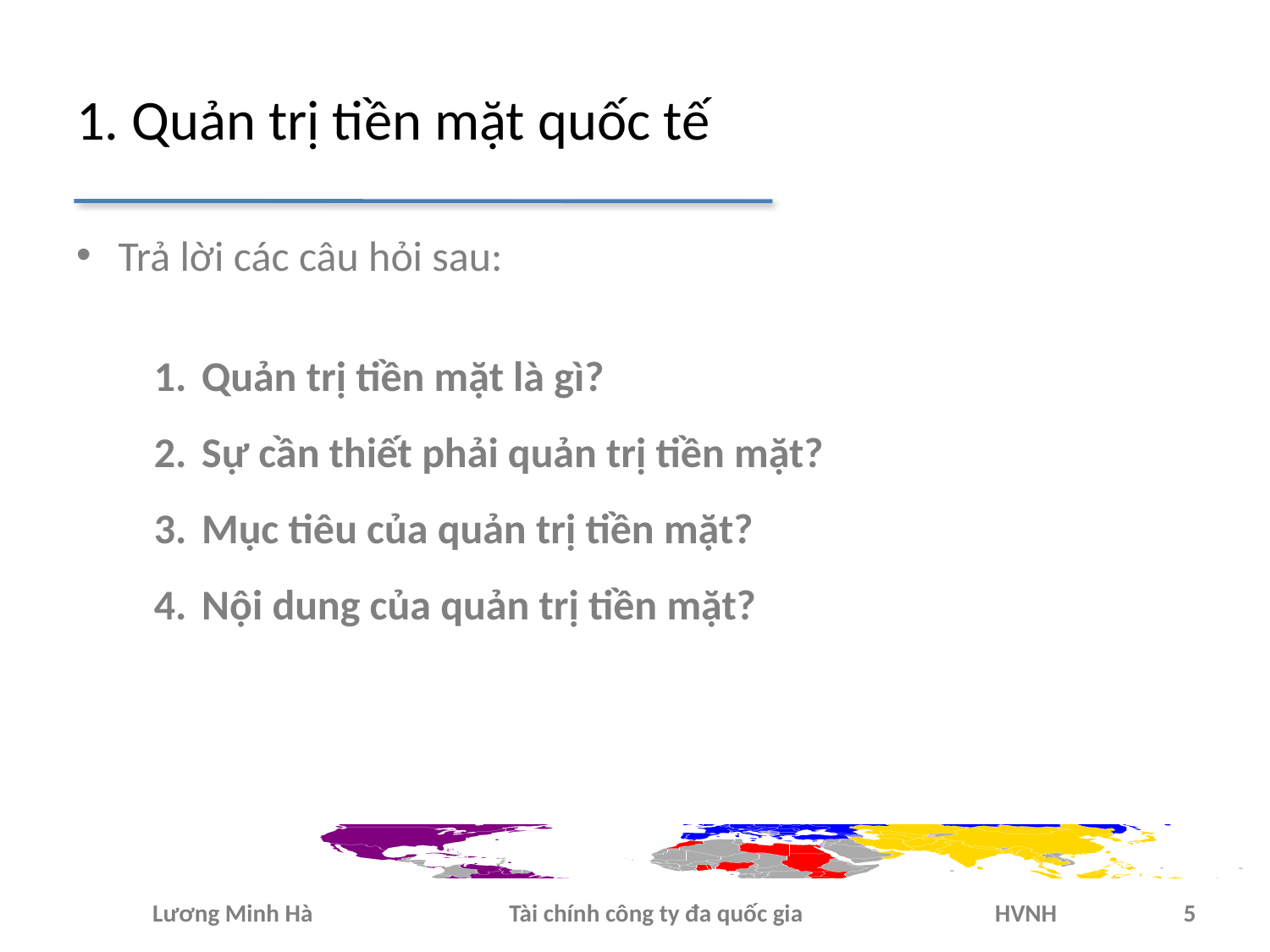

# 1. Quản trị tiền mặt quốc tế
Trả lời các câu hỏi sau:
Quản trị tiền mặt là gì?
Sự cần thiết phải quản trị tiền mặt?
Mục tiêu của quản trị tiền mặt?
Nội dung của quản trị tiền mặt?